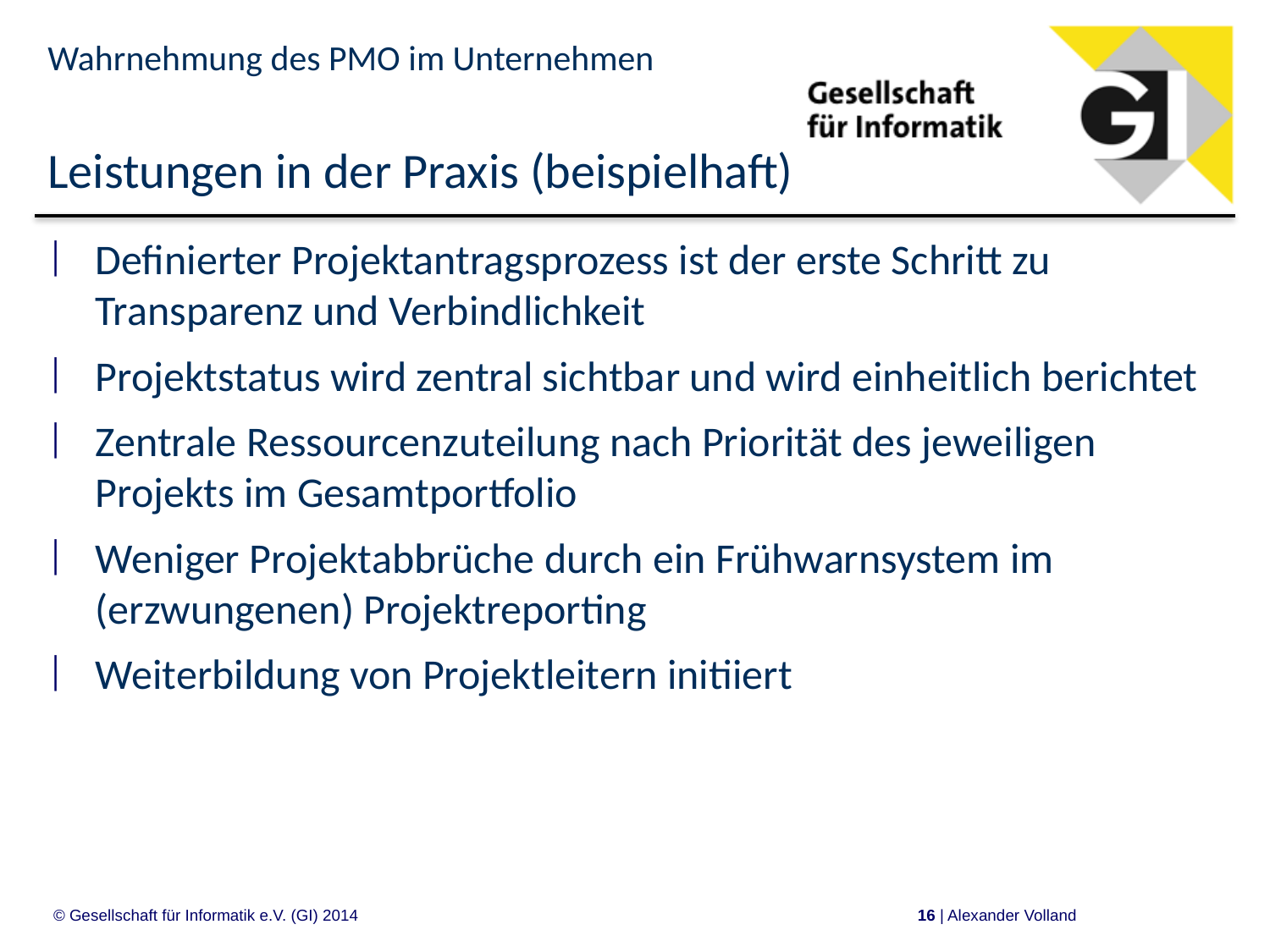

Wahrnehmung des PMO im Unternehmen
# Leistungen in der Praxis (beispielhaft)
Definierter Projektantragsprozess ist der erste Schritt zu Transparenz und Verbindlichkeit
Projektstatus wird zentral sichtbar und wird einheitlich berichtet
Zentrale Ressourcenzuteilung nach Priorität des jeweiligen Projekts im Gesamtportfolio
Weniger Projektabbrüche durch ein Frühwarnsystem im (erzwungenen) Projektreporting
Weiterbildung von Projektleitern initiiert
© Gesellschaft für Informatik e.V. (GI) 2014
16 | Alexander Volland